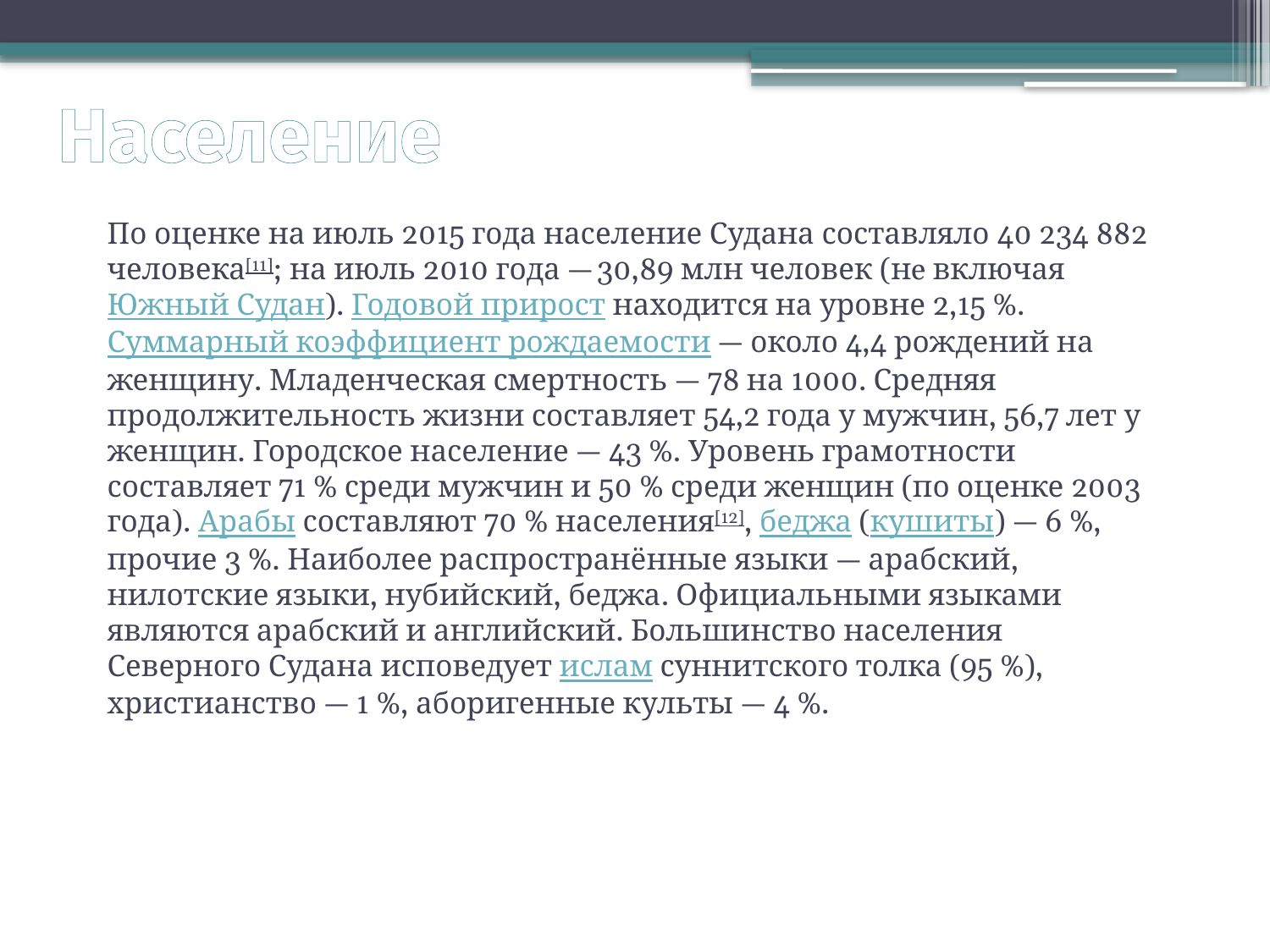

# Население
По оценке на июль 2015 года население Судана составляло 40 234 882 человека[11]; на июль 2010 года — 30,89 млн человек (нe включая Южный Судан). Годовой прирост находится на уровне 2,15 %. Суммарный коэффициент рождаемости — около 4,4 рождений на женщину. Младенческая смертность — 78 на 1000. Средняя продолжительность жизни составляет 54,2 года у мужчин, 56,7 лет у женщин. Городское население — 43 %. Уровень грамотности составляет 71 % среди мужчин и 50 % среди женщин (по оценке 2003 года). Арабы составляют 70 % населения[12], беджа (кушиты) — 6 %, прочие 3 %. Наиболее распространённые языки — арабский, нилотские языки, нубийский, беджа. Официальными языками являются арабский и английский. Большинство населения Северного Судана исповедует ислам суннитского толка (95 %), христианство — 1 %, аборигенные культы — 4 %.